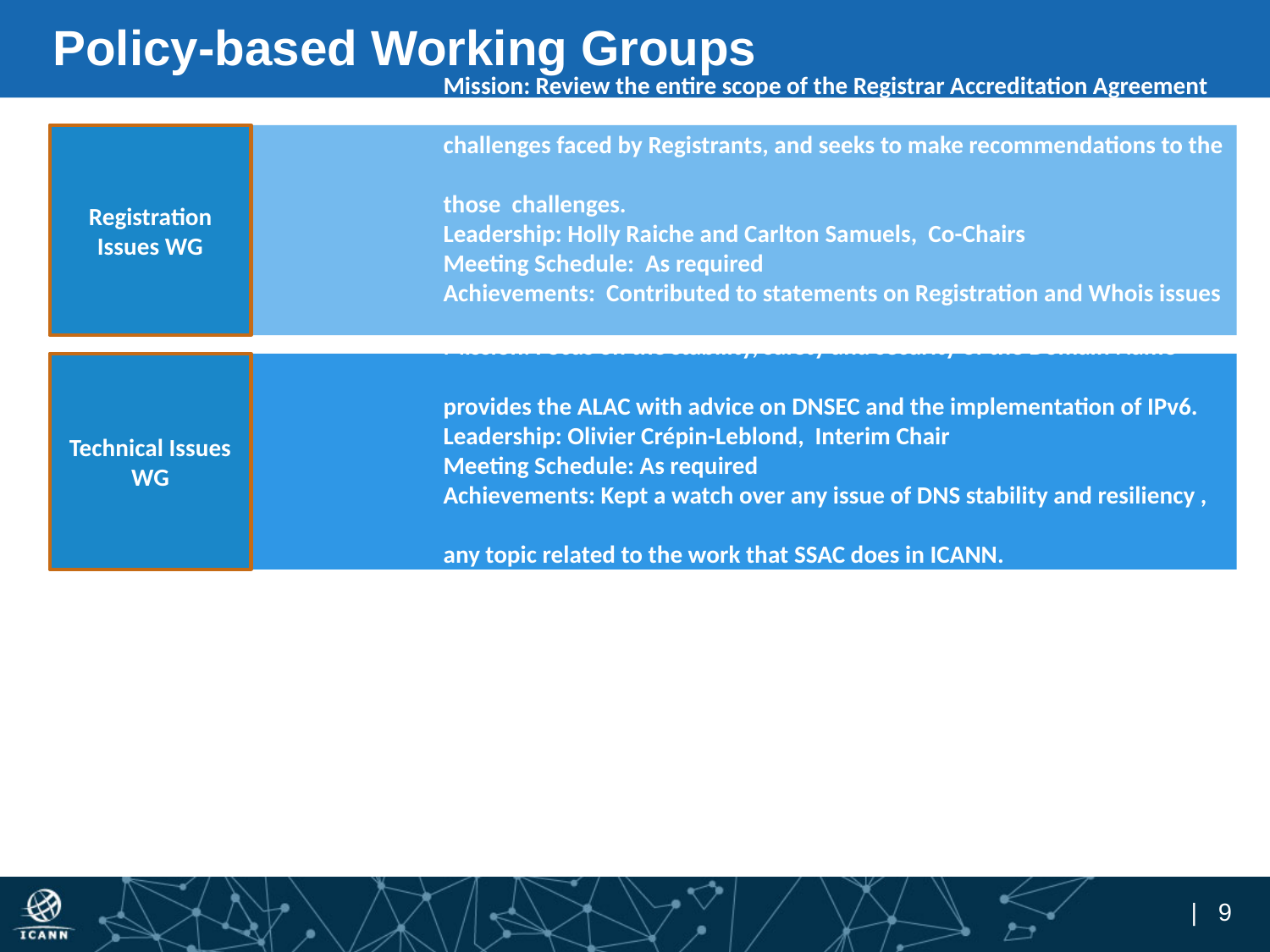

# Policy-based Working Groups
			Mission: Review the entire scope of the Registrar Accreditation Agreement (RAA), looks at the
			challenges faced by Registrants, and seeks to make recommendations to the  ALAC to amend
			those  challenges.
			Leadership: Holly Raiche and Carlton Samuels,  Co-Chairs
			Meeting Schedule:  As required
			Achievements:  Contributed to statements on Registration and Whois issues and held several
			Meetings at ICANN Meetings.

Registration
Issues WG
			Mission: Focus on the stability, safety and security of the Domain Name System (DNS)  and
			provides the ALAC with advice on DNSEC and the implementation of IPv6.
			Leadership: Olivier Crépin-Leblond,  Interim Chair
			Meeting Schedule: As required
A			Achievements: Kept a watch over any issue of DNS stability and resiliency , bringing input to
			any topic related to the work that SSAC does in ICANN.

Technical Issues WG